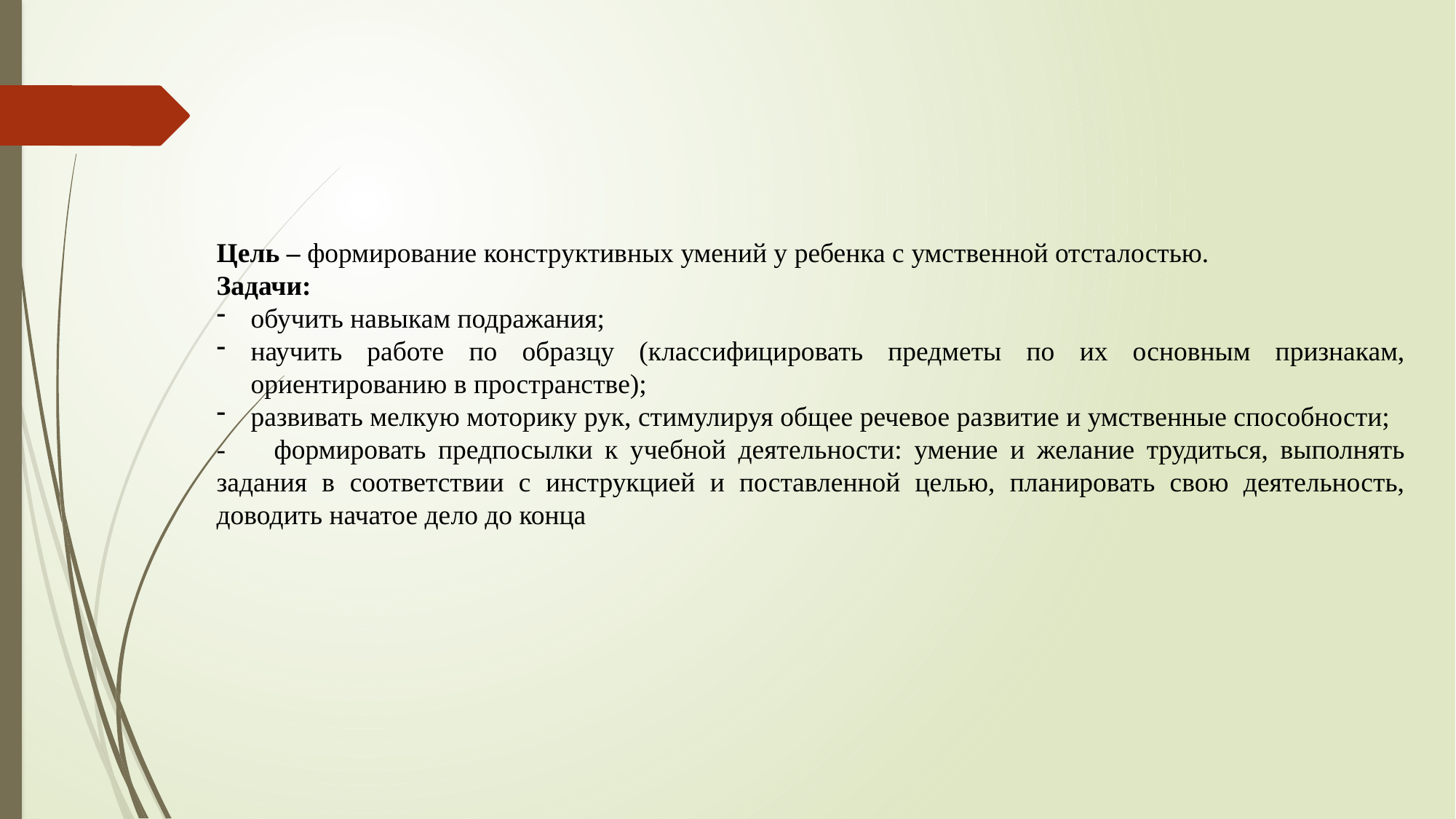

Цель – формирование конструктивных умений у ребенка с умственной отсталостью.
Задачи:
обучить навыкам подражания;
научить работе по образцу (классифицировать предметы по их основным признакам, ориентированию в пространстве);
развивать мелкую моторику рук, стимулируя общее речевое развитие и умственные способности;
-    формировать предпосылки к учебной деятельности: умение и желание трудиться, выполнять задания в соответствии с инструкцией и поставленной целью, планировать свою деятельность, доводить начатое дело до конца